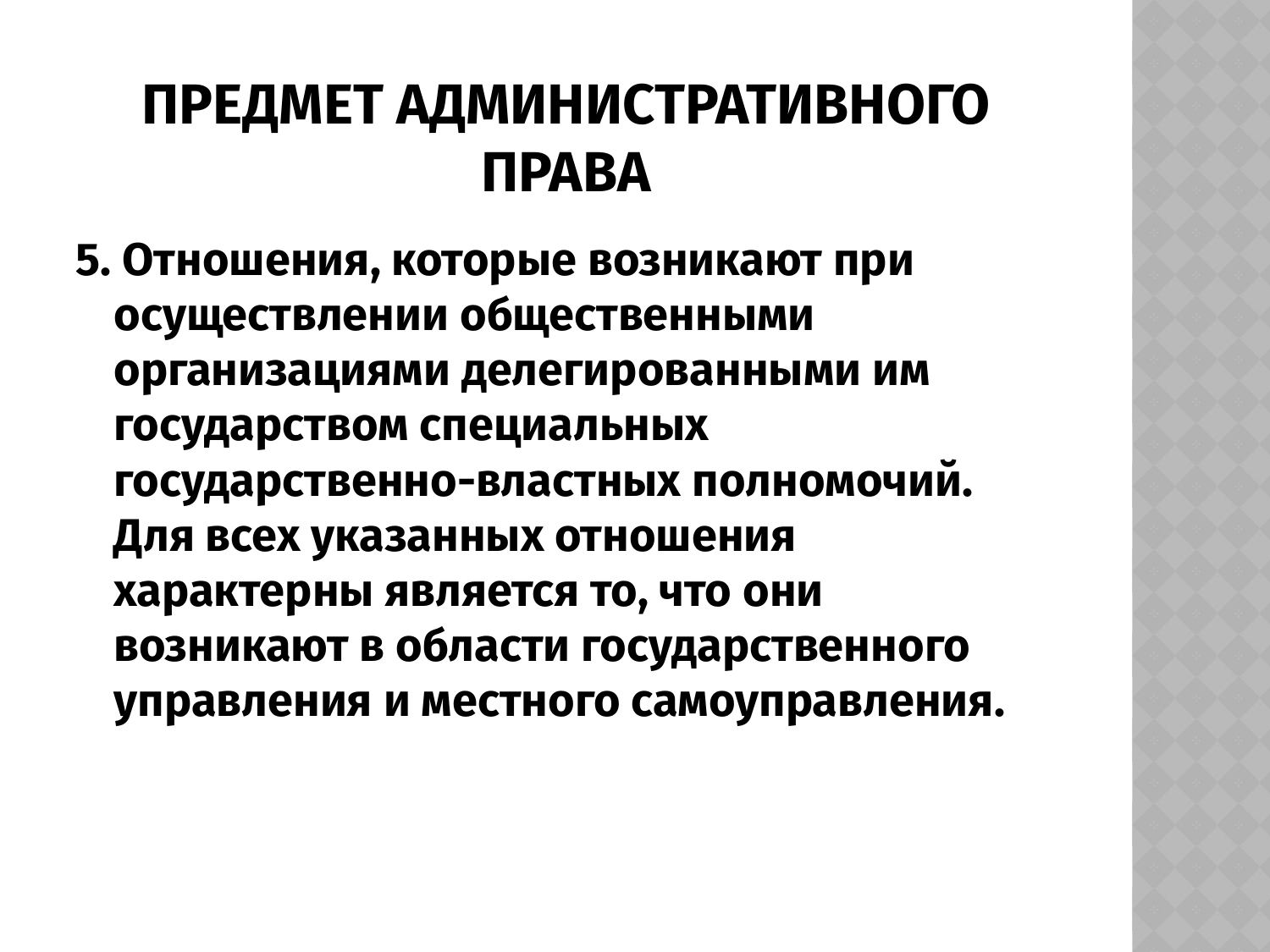

# Предмет административного права
5. Отношения, которые возникают при осуществлении общественными организациями делегированными им государством специальных государственно-властных полномочий.
Для всех указанных отношения характерны является то, что они возникают в области государственного управления и местного самоуправления.